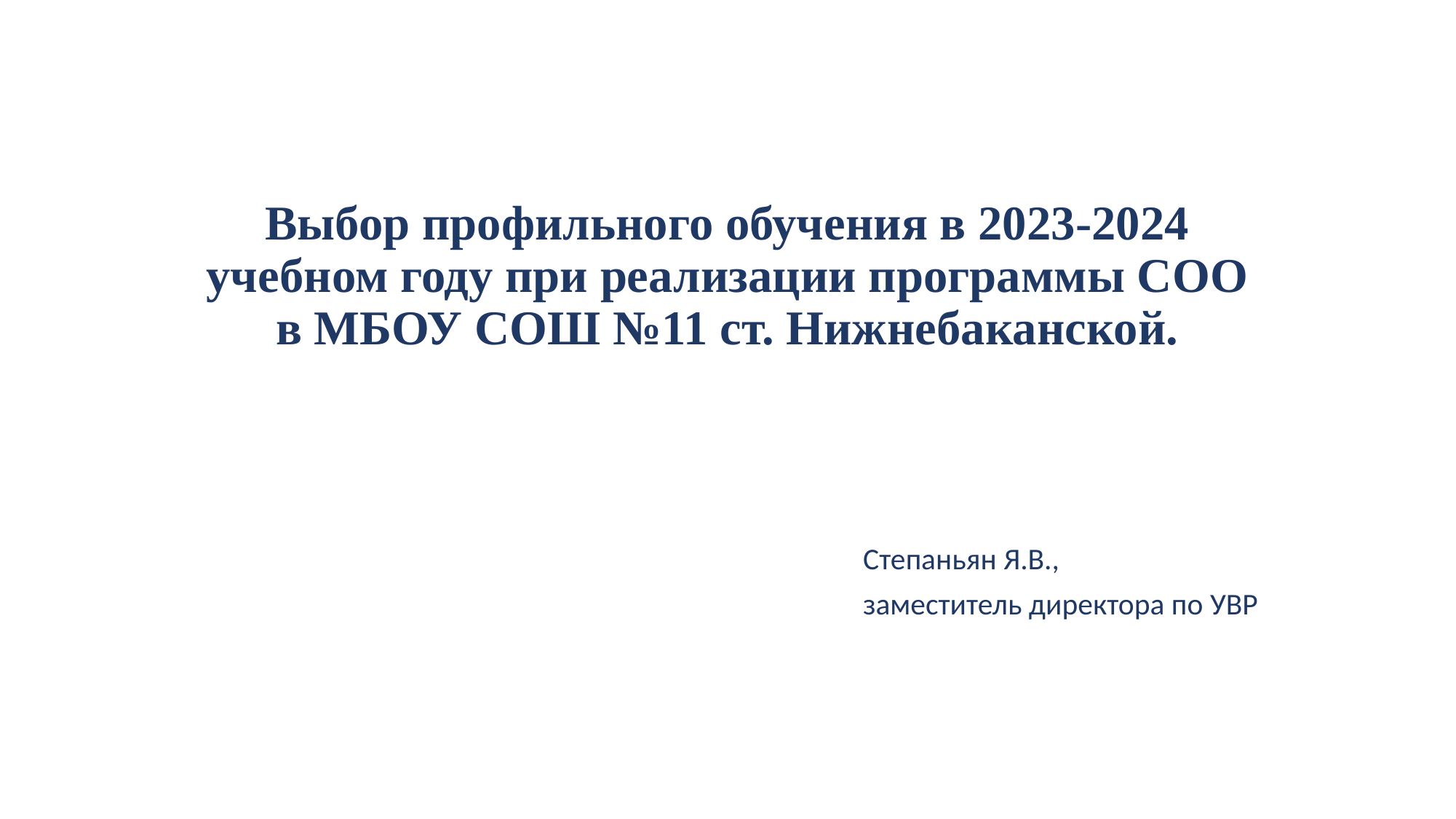

# Выбор профильного обучения в 2023-2024 учебном году при реализации программы СОО в МБОУ СОШ №11 ст. Нижнебаканской.
Степаньян Я.В.,
заместитель директора по УВР